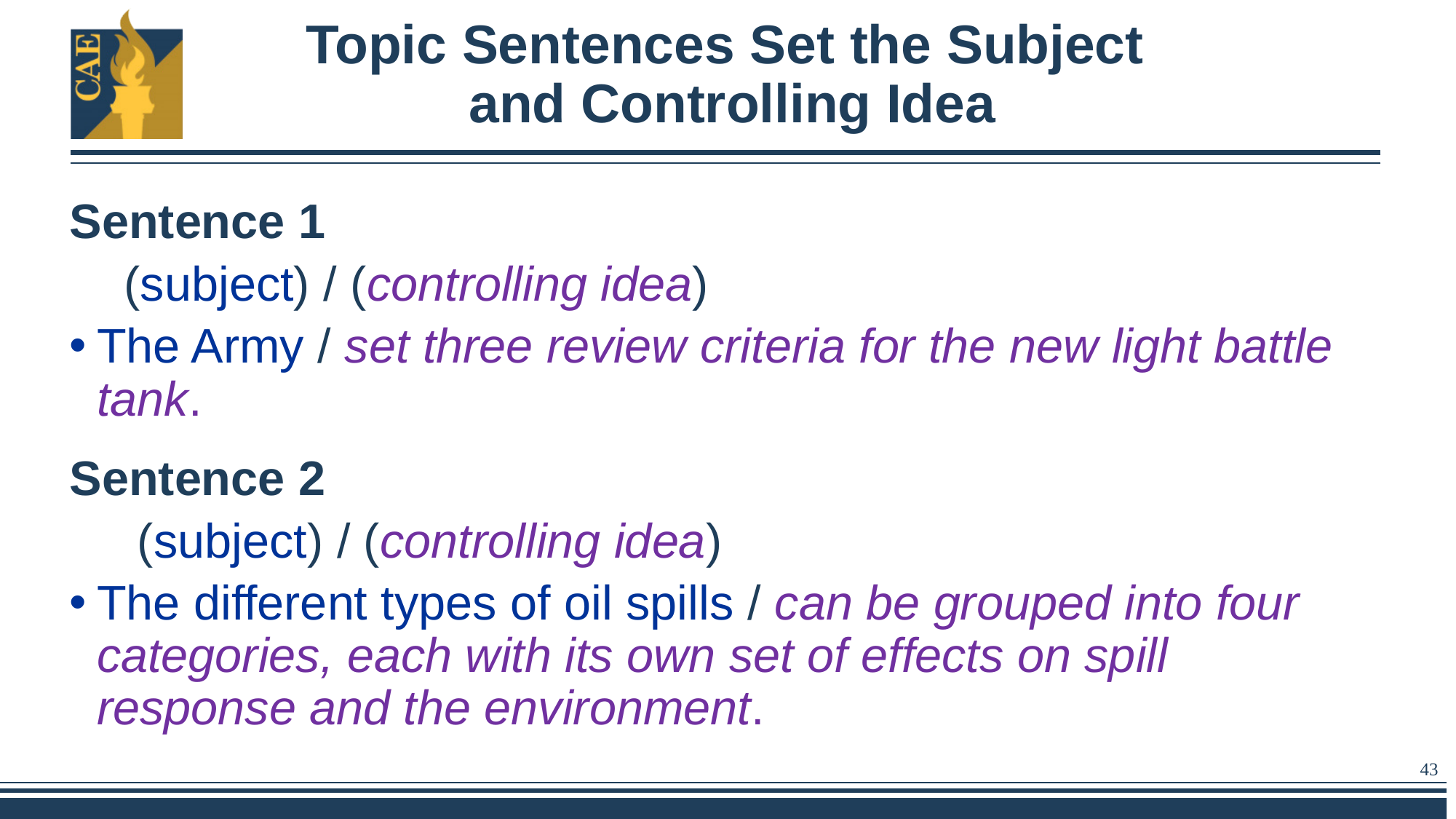

# Topic Sentences Set the Subject and Controlling Idea
Sentence 1
(subject) / (controlling idea)
The Army / set three review criteria for the new light battle tank.
Sentence 2
 (subject) / (controlling idea)
The different types of oil spills / can be grouped into four categories, each with its own set of effects on spill response and the environment.
43